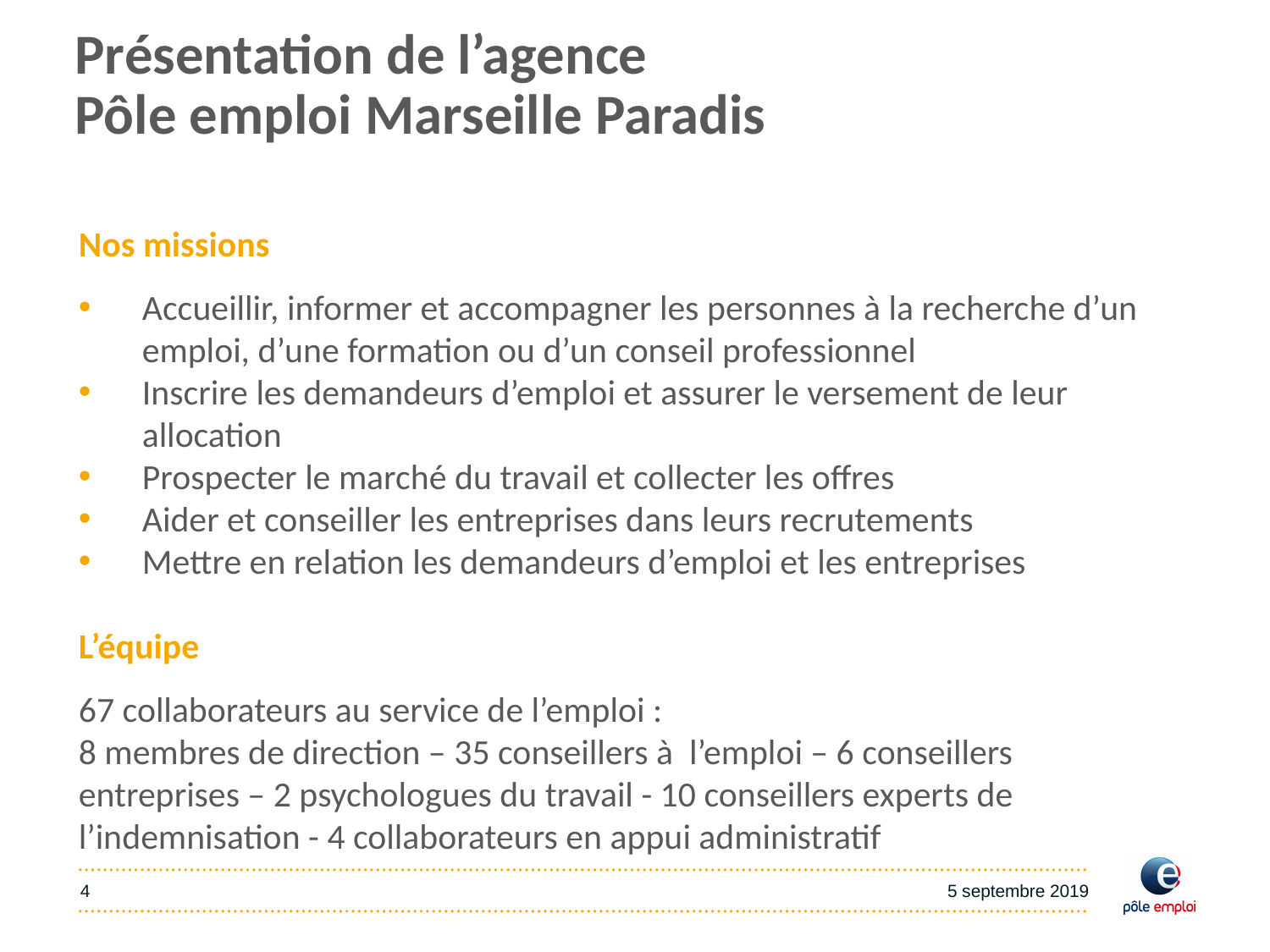

Présentation de l’agence
Pôle emploi Marseille Paradis
Nos missions

Accueillir, informer et accompagner les personnes à la recherche d’un emploi, d’une formation ou d’un conseil professionnel
Inscrire les demandeurs d’emploi et assurer le versement de leur allocation
Prospecter le marché du travail et collecter les offres
Aider et conseiller les entreprises dans leurs recrutements
Mettre en relation les demandeurs d’emploi et les entreprises

L’équipe

67 collaborateurs au service de l’emploi :
8 membres de direction – 35 conseillers à  l’emploi – 6 conseillers entreprises – 2 psychologues du travail - 10 conseillers experts de l’indemnisation - 4 collaborateurs en appui administratif
4
5 septembre 2019